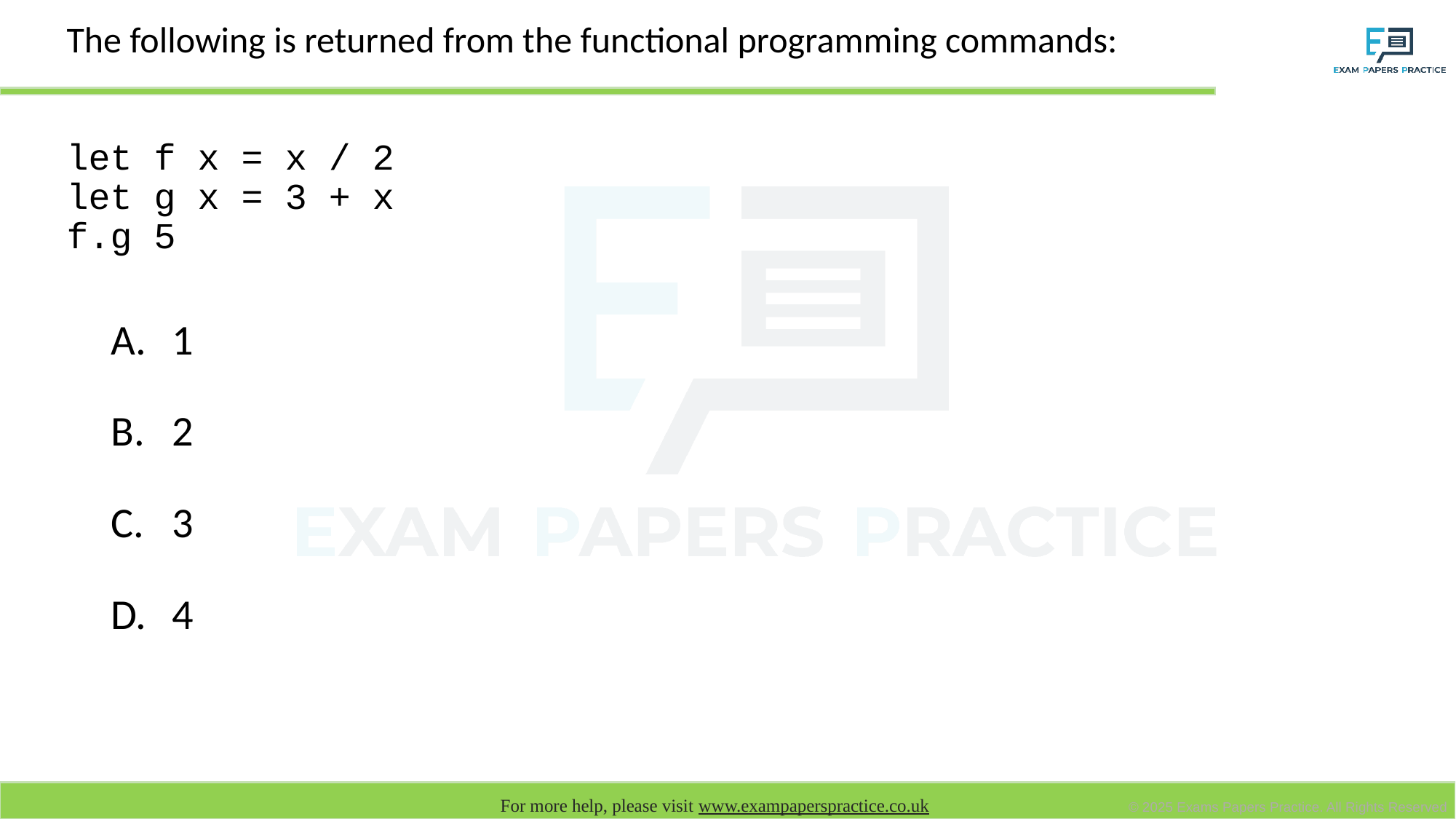

# The following is returned from the functional programming commands: let f x = x / 2 let g x = 3 + x f.g 5
1
2
3
4